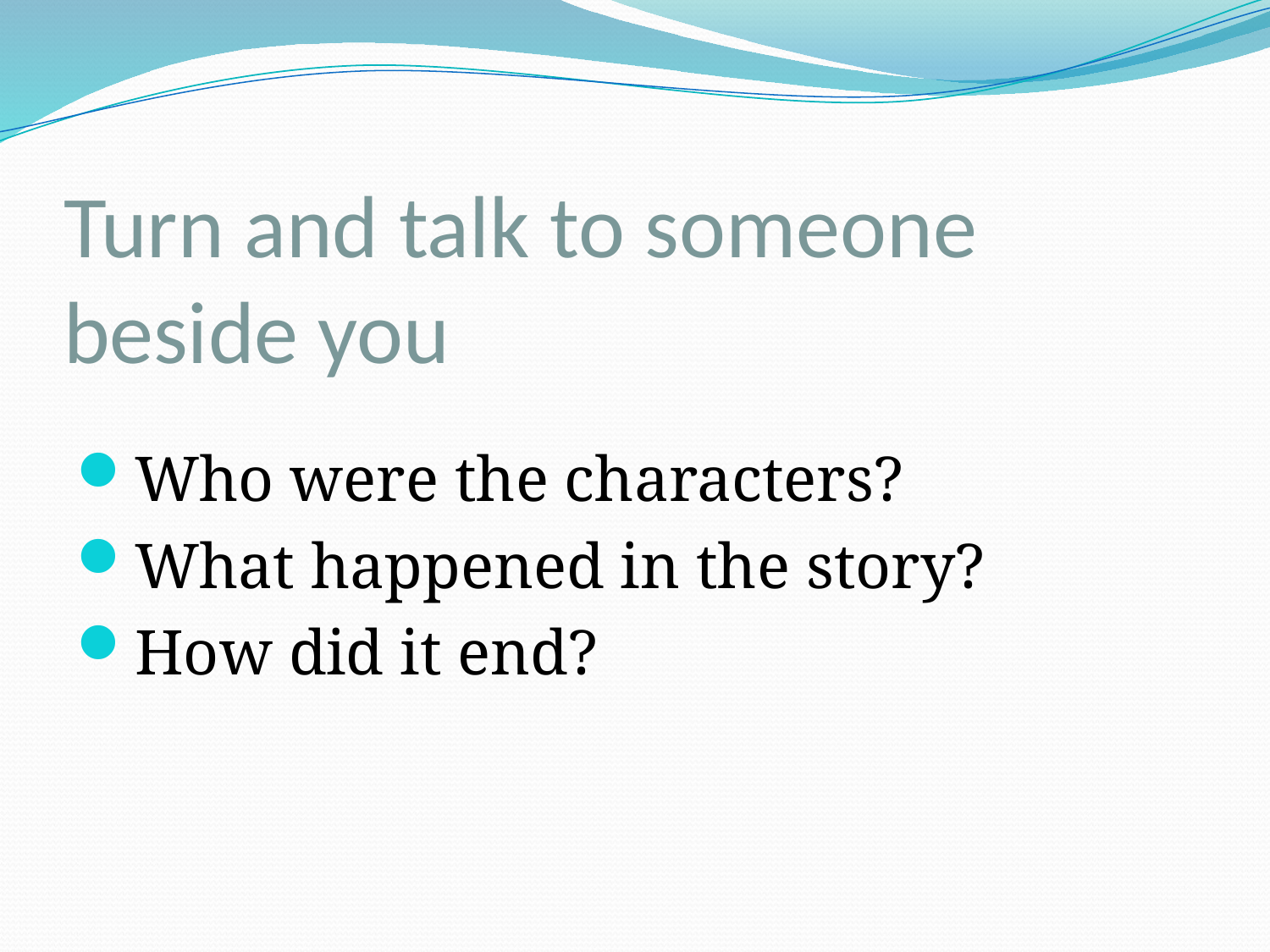

# Turn and talk to someone beside you
Who were the characters?
What happened in the story?
How did it end?